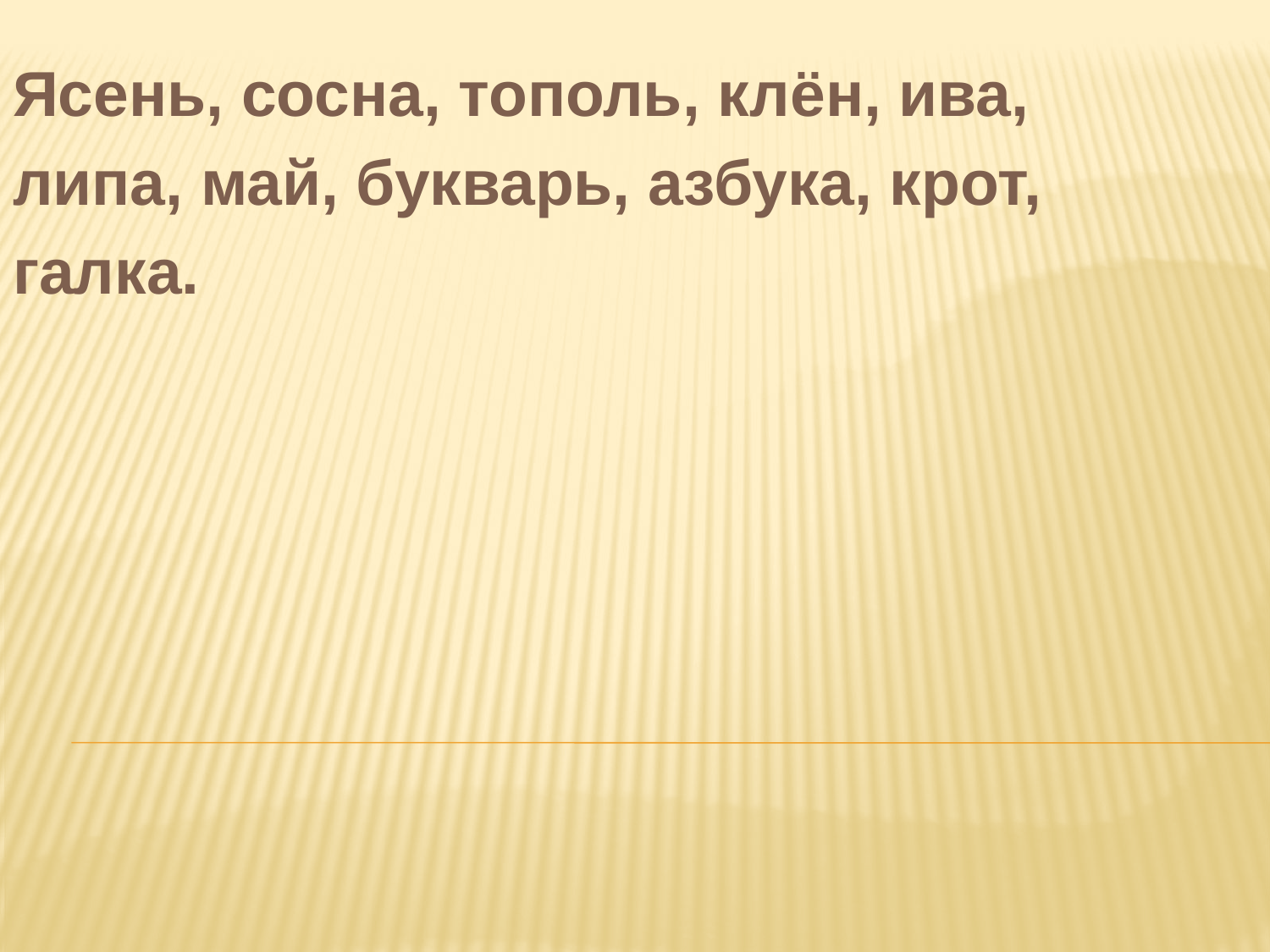

Ясень, сосна, тополь, клён, ива,
липа, май, букварь, азбука, крот,
галка.